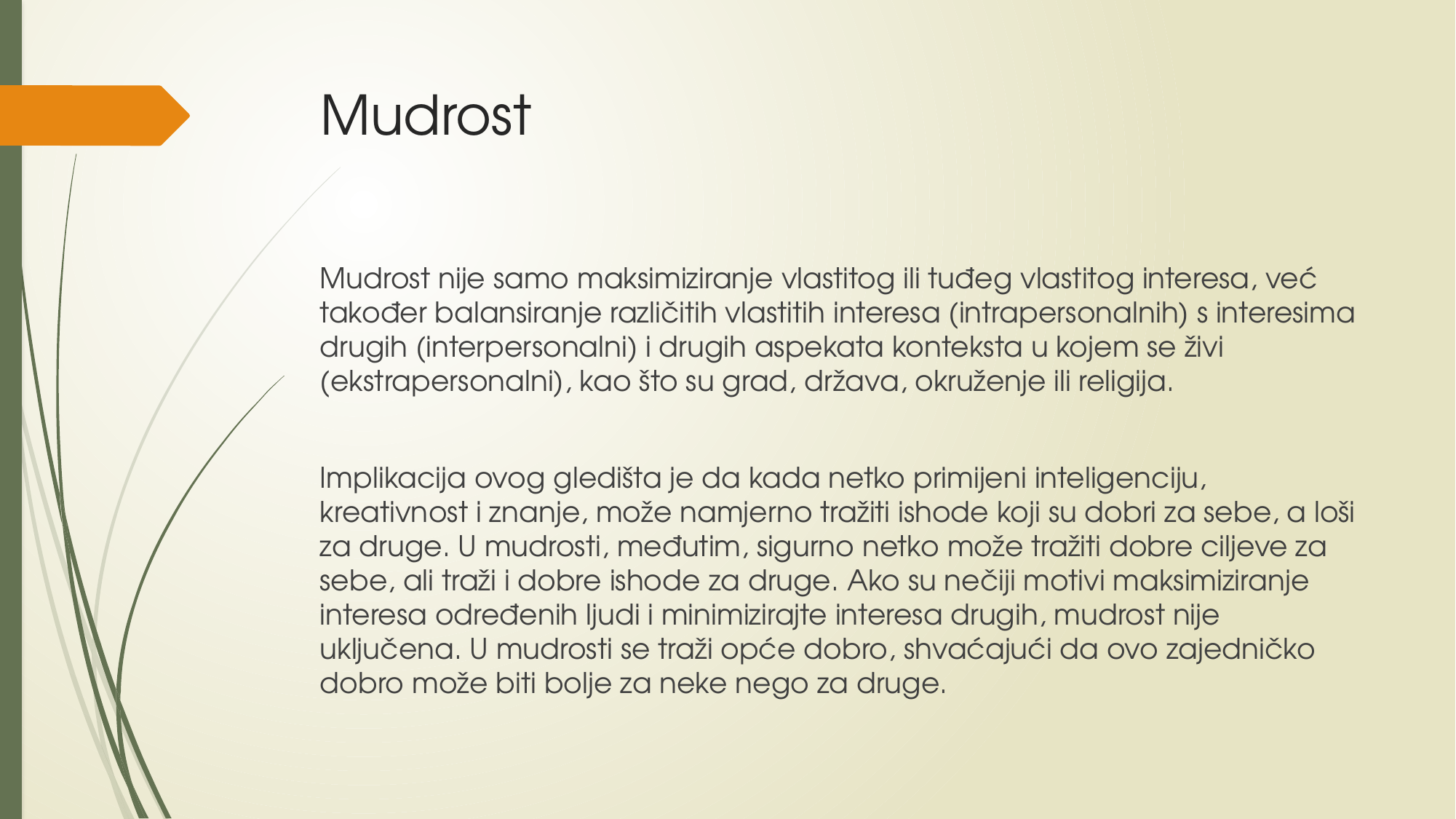

# Mudrost
Mudrost nije samo maksimiziranje vlastitog ili tuđeg vlastitog interesa, već također balansiranje različitih vlastitih interesa (intrapersonalnih) s interesima drugih (interpersonalni) i drugih aspekata konteksta u kojem se živi (ekstrapersonalni), kao što su grad, država, okruženje ili religija.

Implikacija ovog gledišta je da kada netko primijeni inteligenciju, kreativnost i znanje, može namjerno tražiti ishode koji su dobri za sebe, a loši za druge. U mudrosti, međutim, sigurno netko može tražiti dobre ciljeve za sebe, ali traži i dobre ishode za druge. Ako su nečiji motivi maksimiziranje interesa određenih ljudi i minimizirajte interesa drugih, mudrost nije uključena. U mudrosti se traži opće dobro, shvaćajući da ovo zajedničko dobro može biti bolje za neke nego za druge.